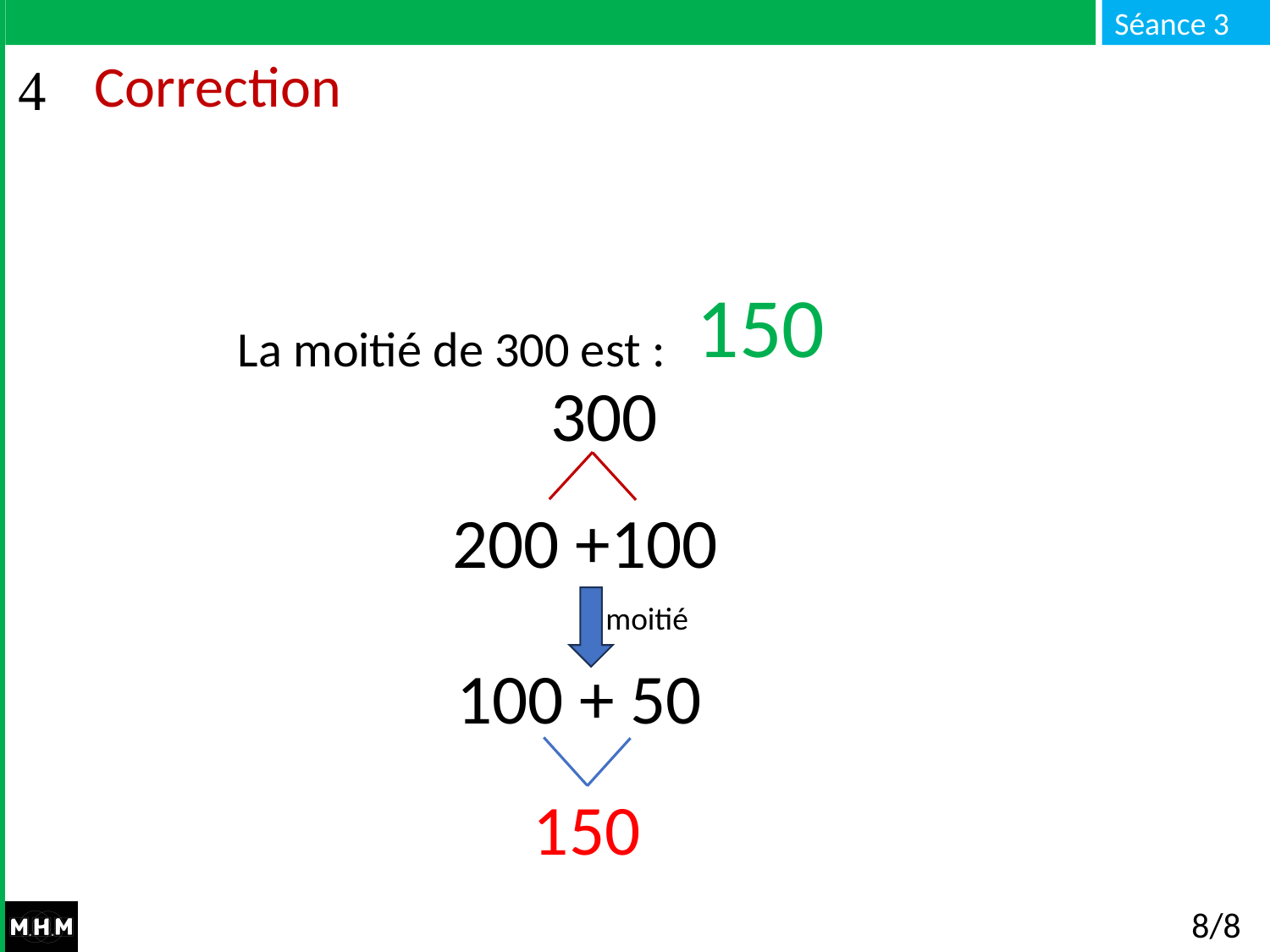

# Correction
La moitié de 300 est : …

150
300
200 +100

moitié
100 + 50
150
8/8